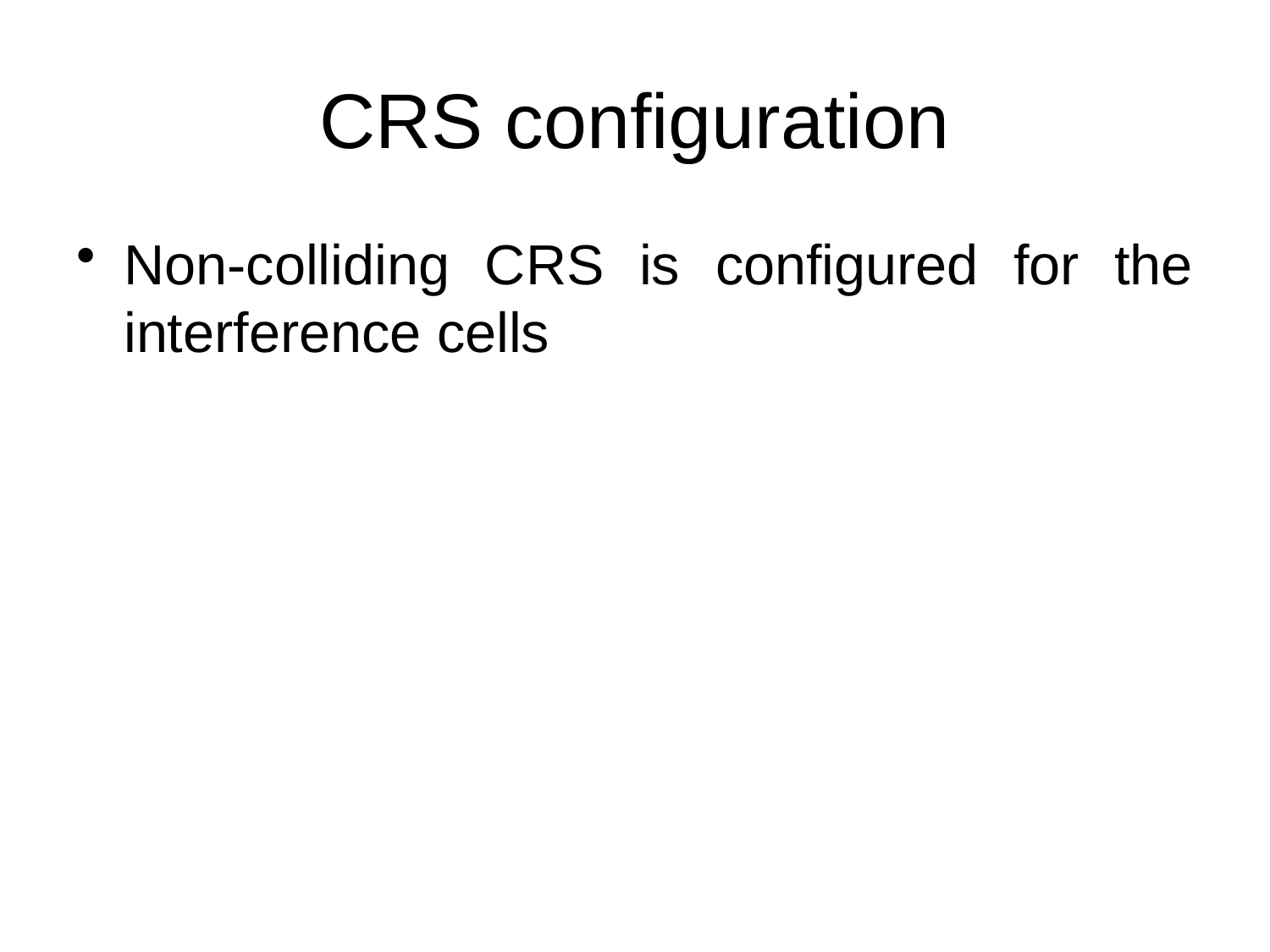

# CRS configuration
Non-colliding CRS is configured for the interference cells